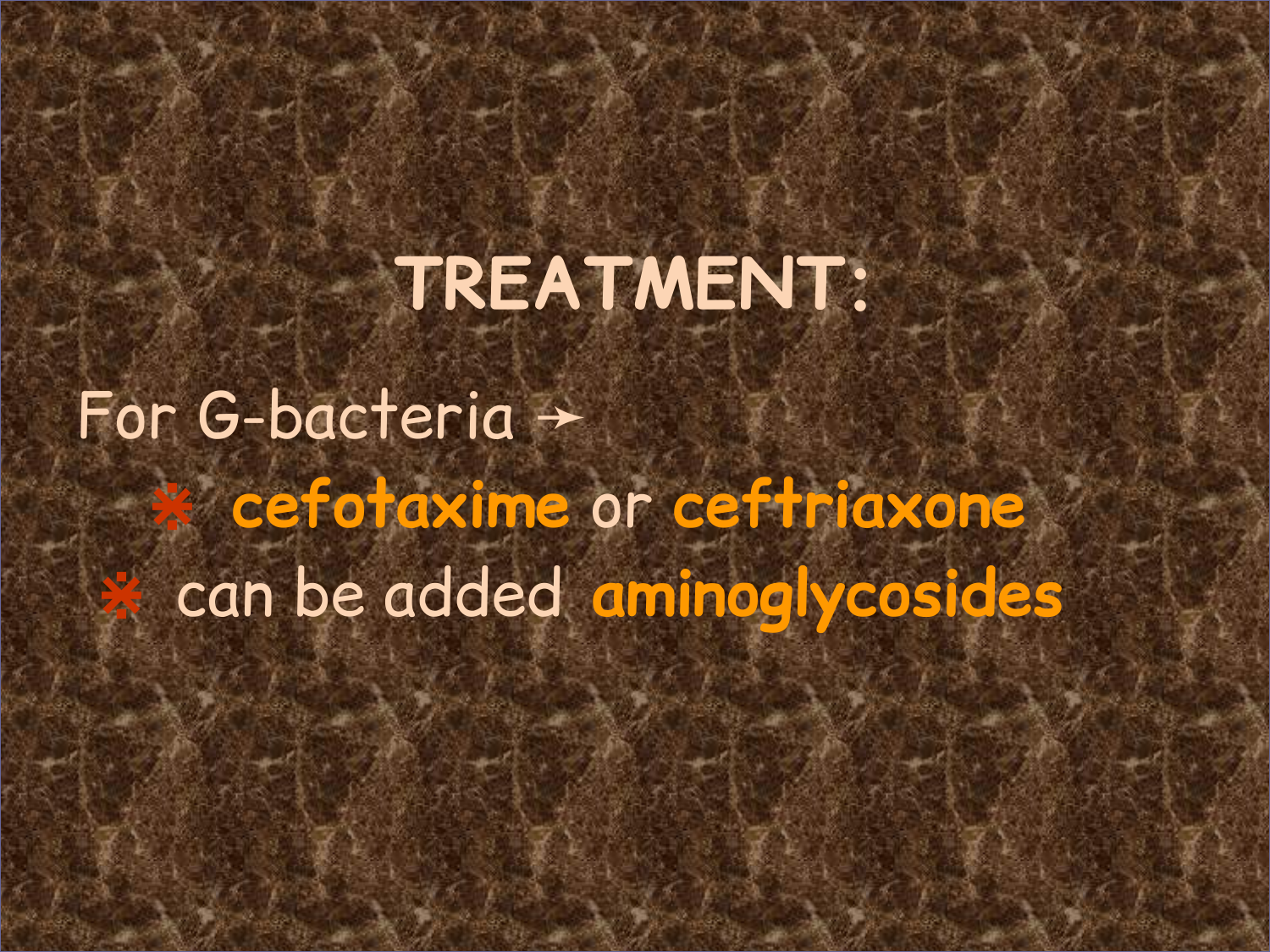

TREATMENT:

     For G-bacteria ➛
       ⋇  cefotaxime or ceftriaxone
   ⋇ can be added aminoglycosides

#